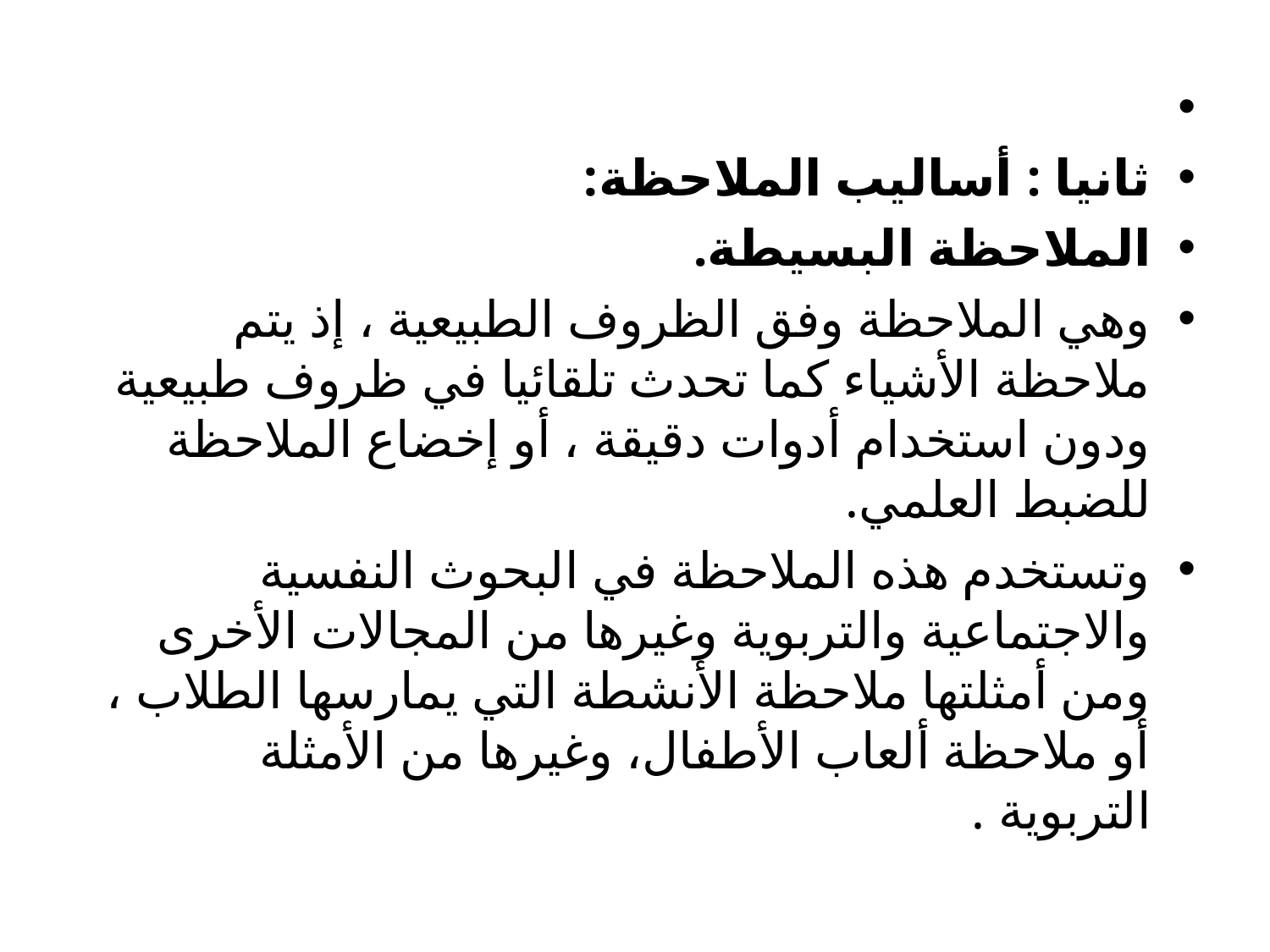

ثانيا : أساليب الملاحظة:
الملاحظة البسيطة.
	وهي الملاحظة وفق الظروف الطبيعية ، إذ يتم ملاحظة الأشياء كما تحدث تلقائيا في ظروف طبيعية ودون استخدام أدوات دقيقة ، أو إخضاع الملاحظة للضبط العلمي.
	وتستخدم هذه الملاحظة في البحوث النفسية والاجتماعية والتربوية وغيرها من المجالات الأخرى ومن أمثلتها ملاحظة الأنشطة التي يمارسها الطلاب ، أو ملاحظة ألعاب الأطفال، وغيرها من الأمثلة التربوية .